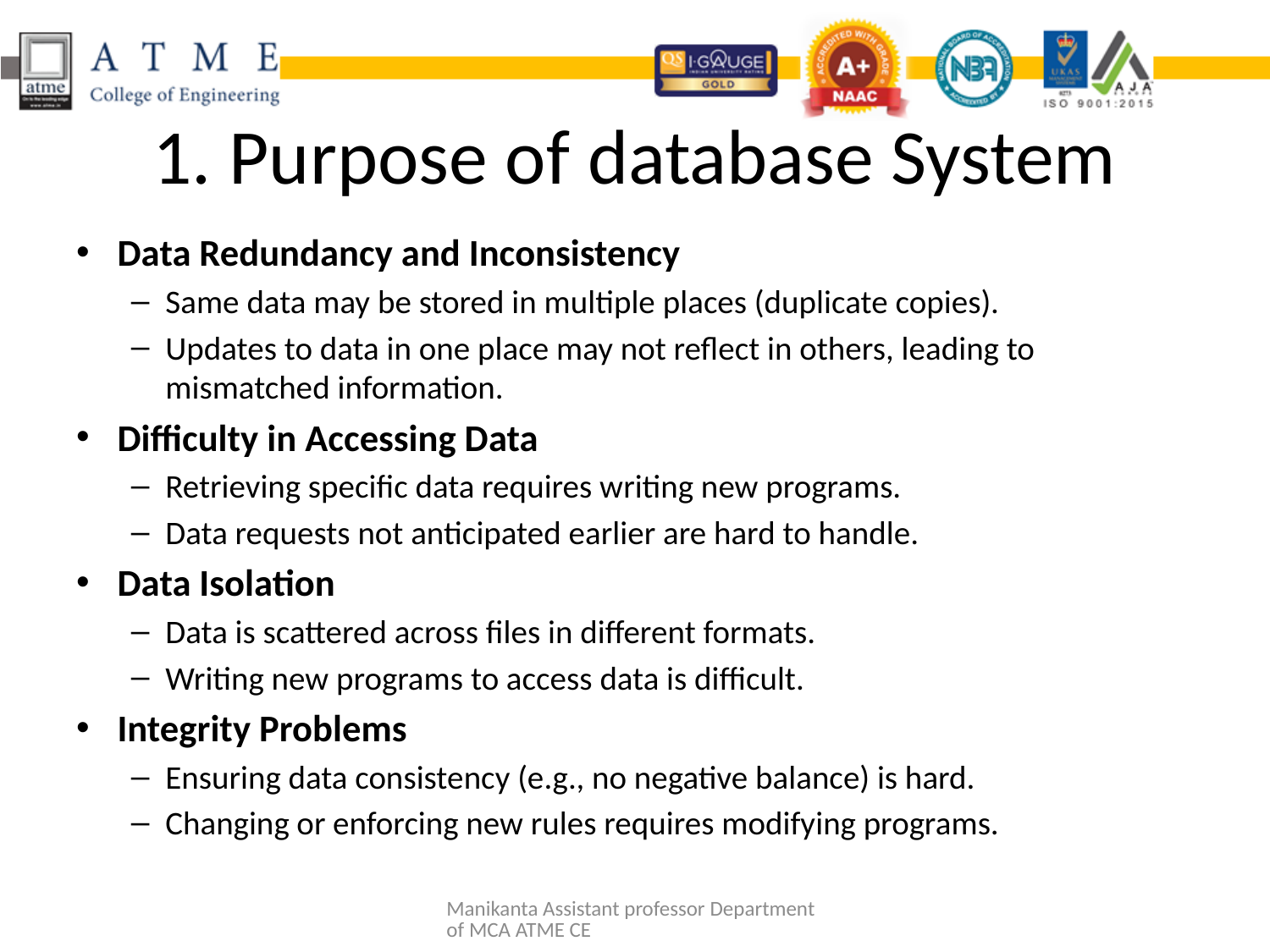

# 1. Purpose of database System
Data Redundancy and Inconsistency
Same data may be stored in multiple places (duplicate copies).
Updates to data in one place may not reflect in others, leading to mismatched information.
Difficulty in Accessing Data
Retrieving specific data requires writing new programs.
Data requests not anticipated earlier are hard to handle.
Data Isolation
Data is scattered across files in different formats.
Writing new programs to access data is difficult.
Integrity Problems
Ensuring data consistency (e.g., no negative balance) is hard.
Changing or enforcing new rules requires modifying programs.

Manikanta Assistant professor Department of MCA ATME CE